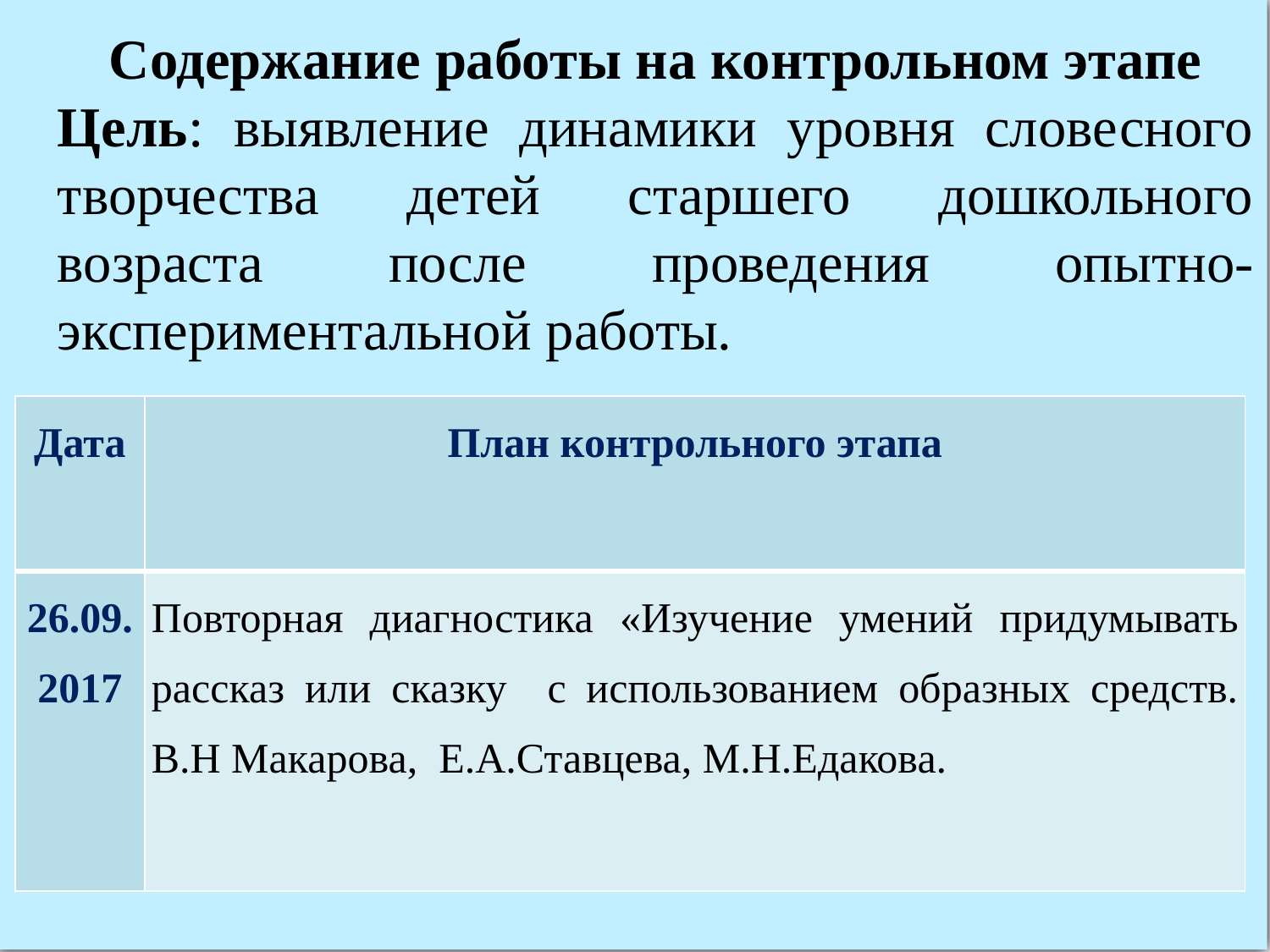

Содержание работы на контрольном этапе
Цель: выявление динамики уровня словесного творчества детей старшего дошкольного возраста после проведения опытно-экспериментальной работы.

| Дата | План контрольного этапа |
| --- | --- |
| 26.09.2017 | Повторная диагностика «Изучение умений придумывать рассказ или сказку с использованием образных средств. В.Н Макарова, Е.А.Ставцева, М.Н.Едакова. |